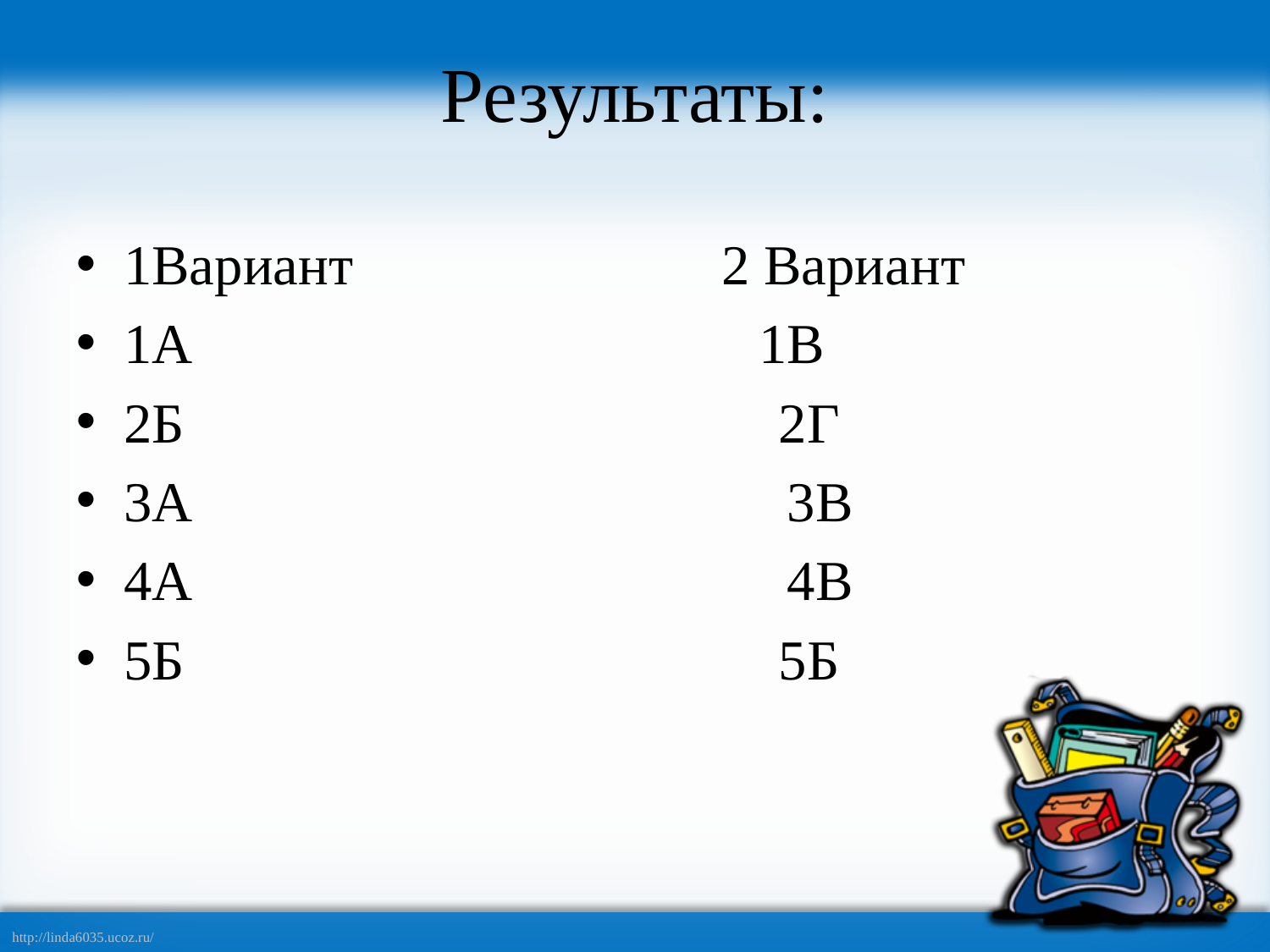

# Результаты:
1Вариант                          2 Вариант
1А                                        1В
2Б                                          2Г
3А                                          3В
4А                                          4В
5Б                                          5Б